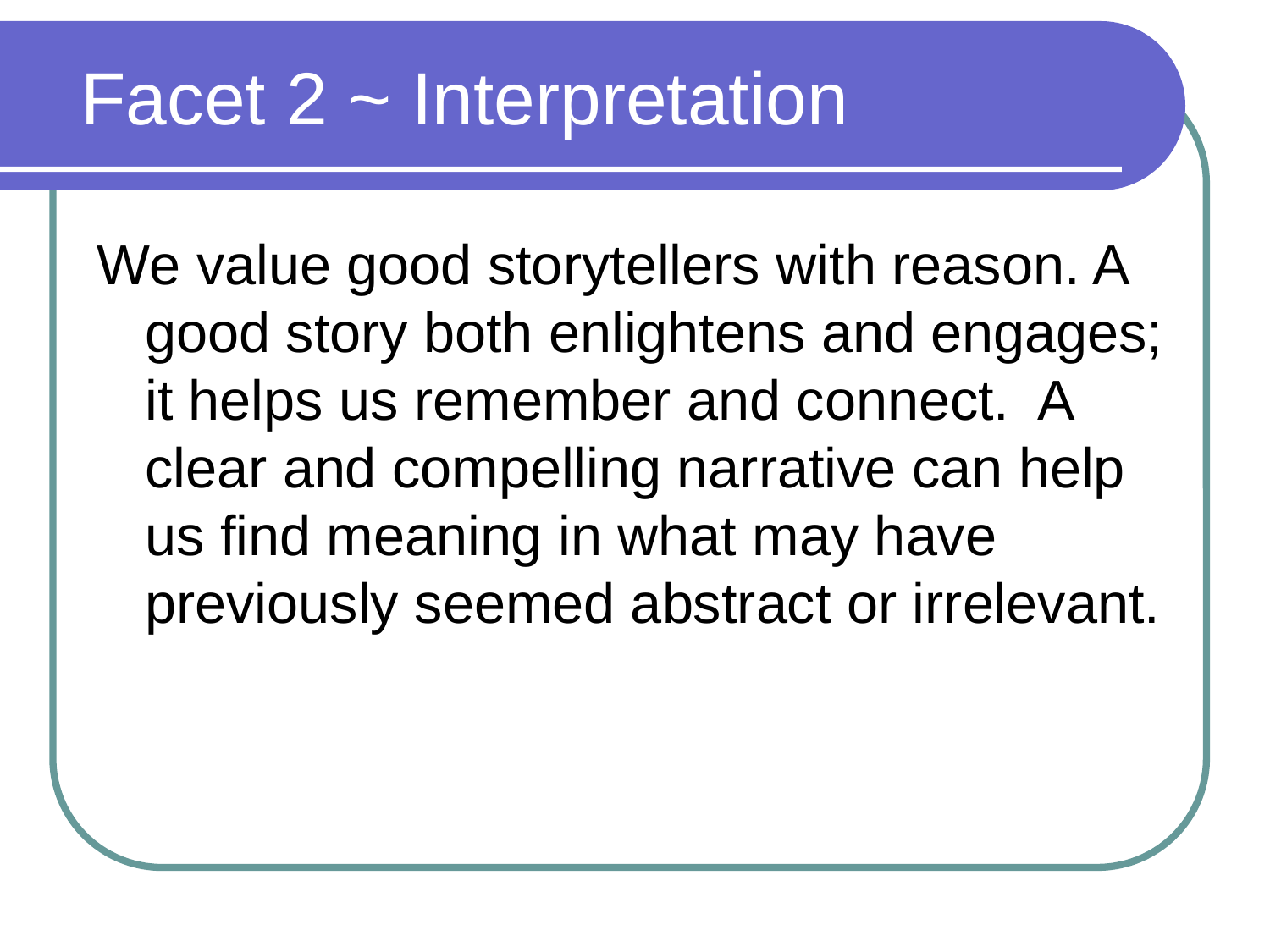

# Facet 2 ~ Interpretation
We value good storytellers with reason. A good story both enlightens and engages; it helps us remember and connect.  A clear and compelling narrative can help us find meaning in what may have previously seemed abstract or irrelevant.